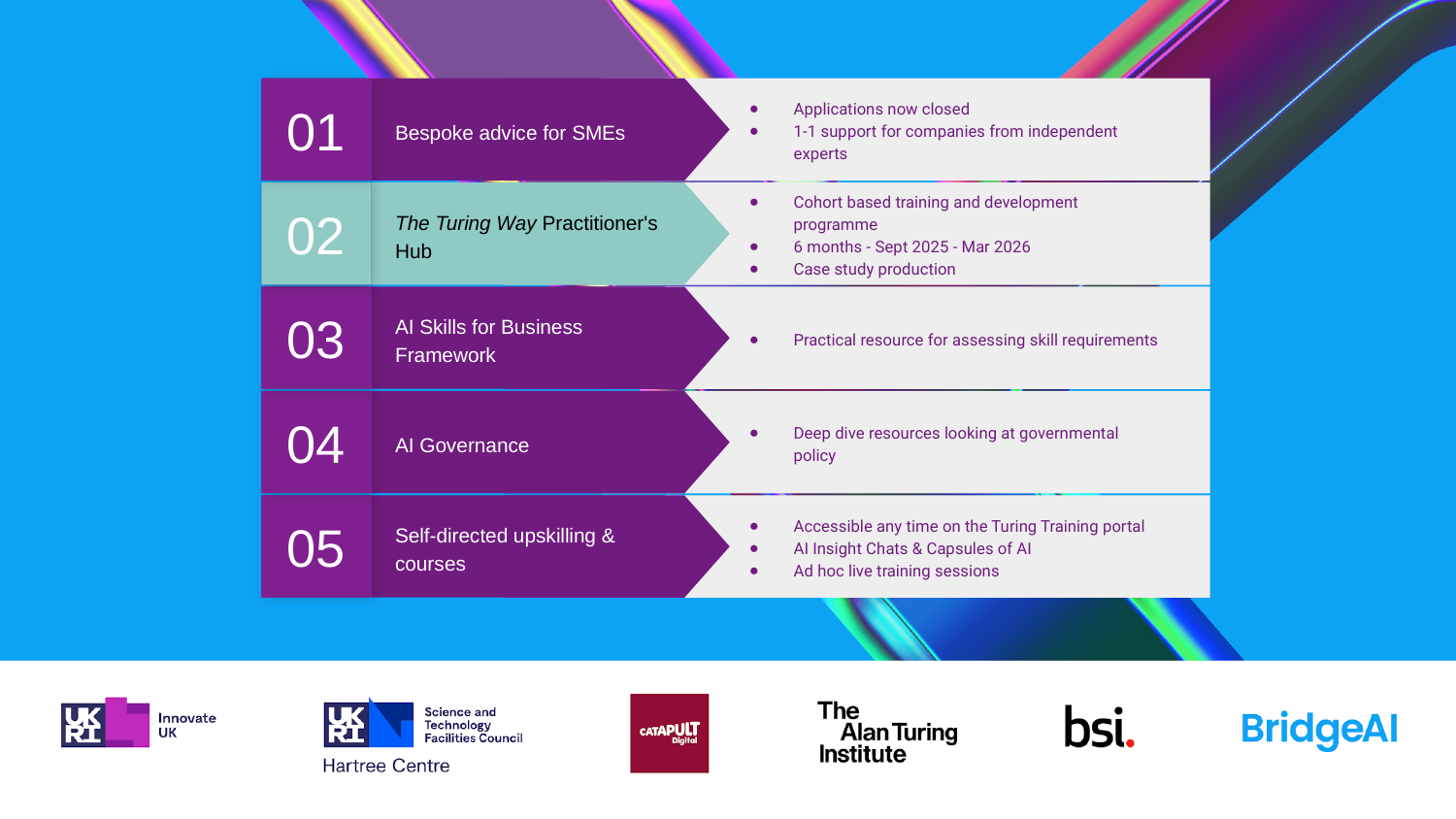

01

Applications now closed
1-1 support for companies from independent experts
Bespoke advice for SMEs

02

Cohort based training and development programme
6 months - Sept 2025 - Mar 2026
Case study production
The Turing Way Practitioner's Hub

03

Practical resource for assessing skill requirements
AI Skills for Business Framework

04

Deep dive resources looking at governmental policy
AI Governance

05

Accessible any time on the Turing Training portal
AI Insight Chats & Capsules of AI
Ad hoc live training sessions
Self-directed upskilling & courses